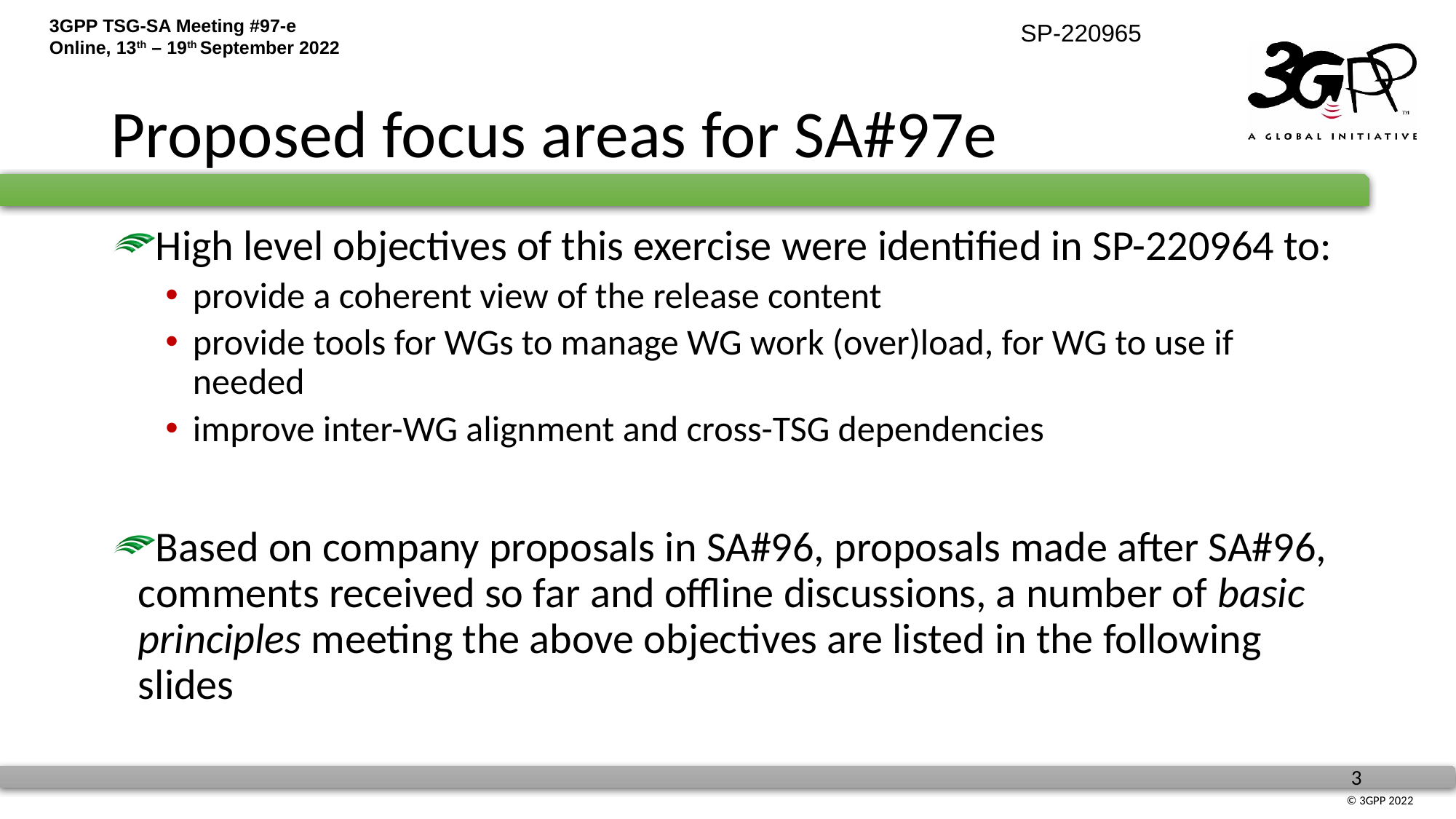

# Proposed focus areas for SA#97e
High level objectives of this exercise were identified in SP-220964 to:
provide a coherent view of the release content
provide tools for WGs to manage WG work (over)load, for WG to use if needed
improve inter-WG alignment and cross-TSG dependencies

Based on company proposals in SA#96, proposals made after SA#96, comments received so far and offline discussions, a number of basic principles meeting the above objectives are listed in the following slides